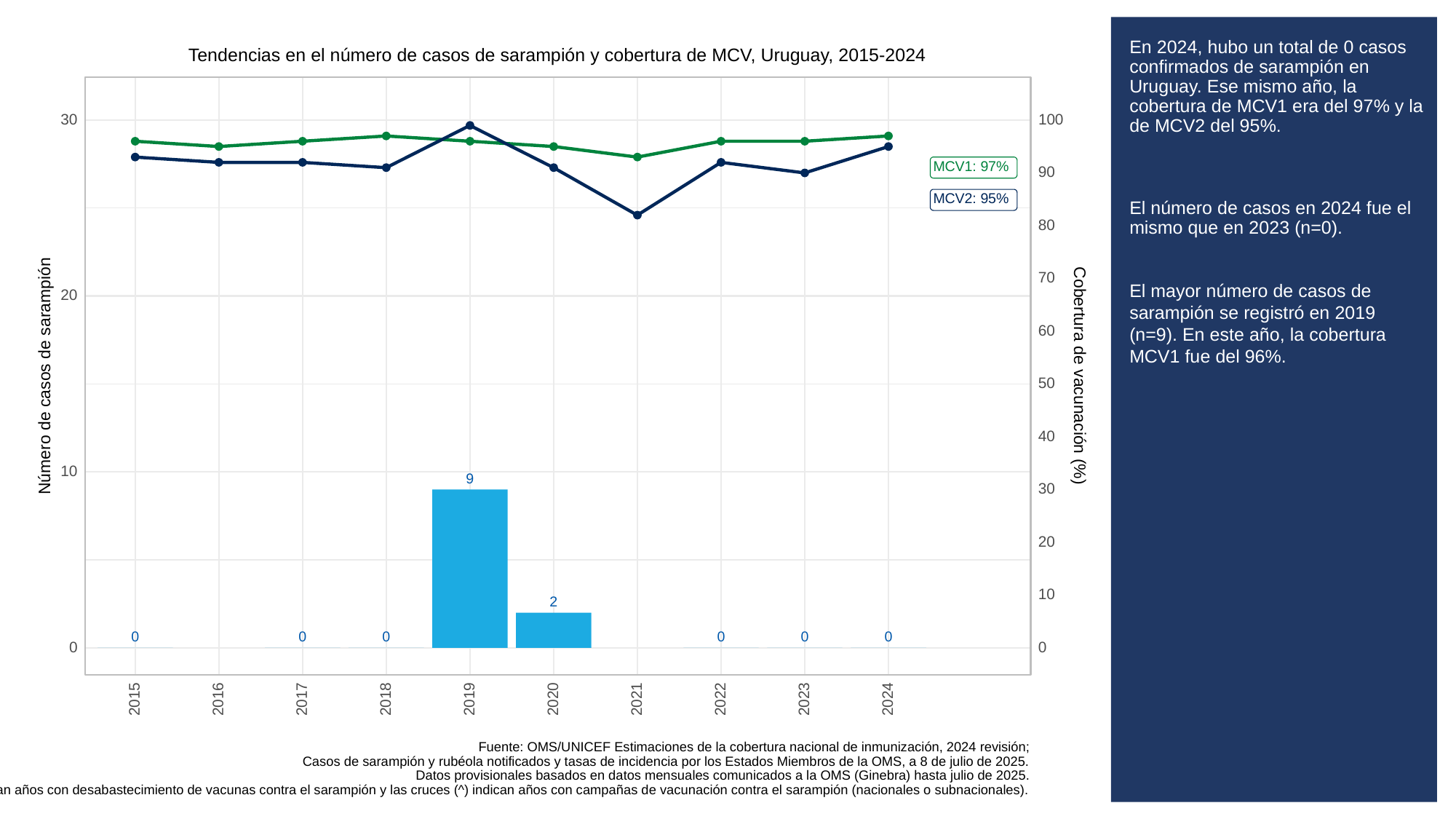

# En 2024, hubo un total de 0 casos confirmados de sarampión en Uruguay. Ese mismo año, la cobertura de MCV1 era del 97% y la de MCV2 del 95%.

El número de casos en 2024 fue el mismo que en 2023 (n=0).

El mayor número de casos de sarampión se registró en 2019 (n=9). En este año, la cobertura MCV1 fue del 96%.

Tendencias en el número de casos de sarampión y cobertura de MCV, Uruguay, 2015-2024

30
100

MCV1: 97%

90

MCV2: 95%

80
70
20

60
Cobertura de vacunación (%)
Número de casos de sarampión
50

40
10

9
30

20

10
2

0
0
0
0
0
0
0
0

2023
2015
2016
2017
2018
2019
2020
2021
2022
2024
Fuente: OMS/UNICEF Estimaciones de la cobertura nacional de inmunización, 2024 revisión;
Casos de sarampión y rubéola notificados y tasas de incidencia por los Estados Miembros de la OMS, a 8 de julio de 2025.
Datos provisionales basados en datos mensuales comunicados a la OMS (Ginebra) hasta julio de 2025.
Nota: Los asteriscos (*) indican años con desabastecimiento de vacunas contra el sarampión y las cruces (^) indican años con campañas de vacunación contra el sarampión (nacionales o subnacionales).